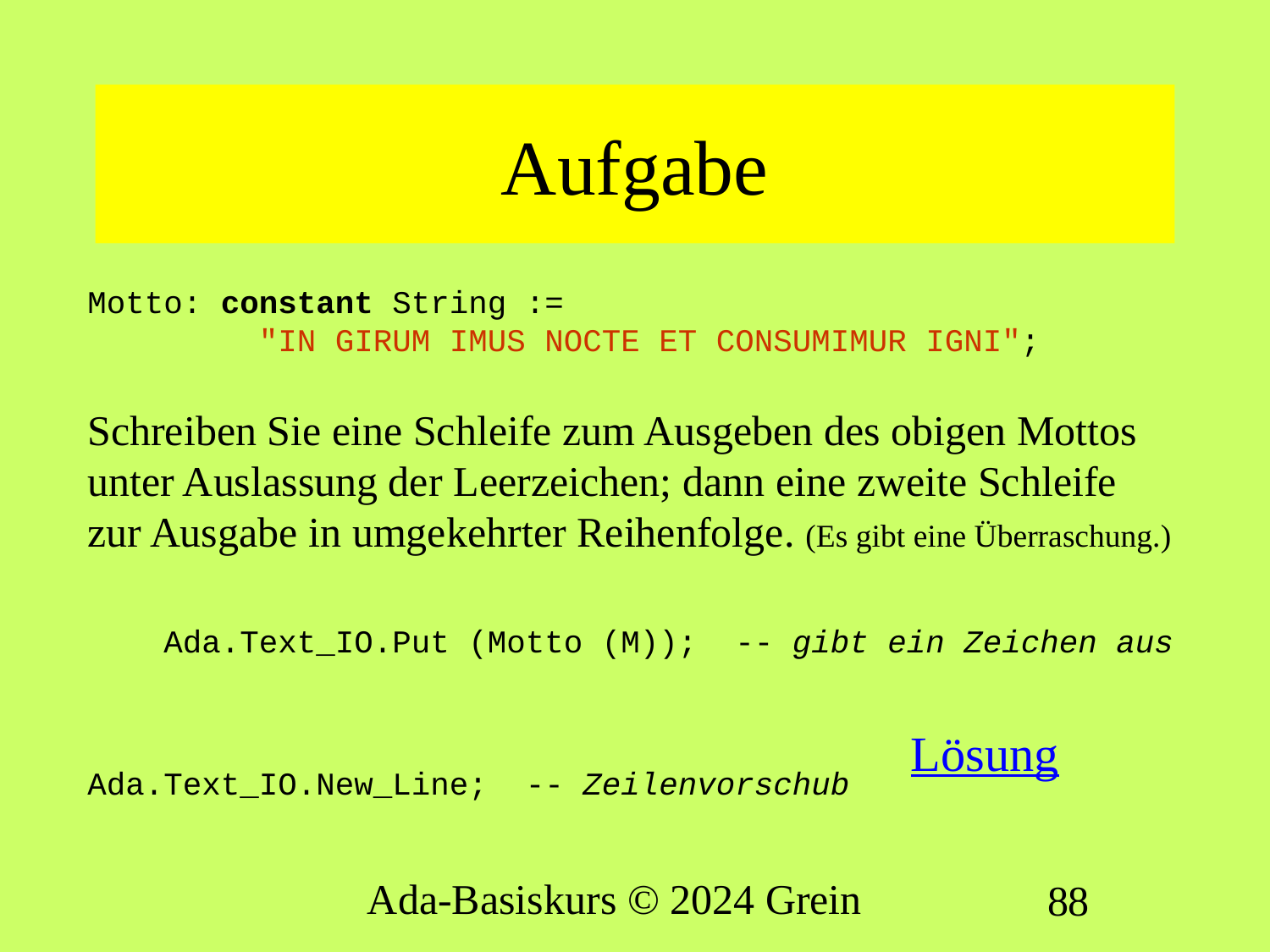

# Aufgabe
Motto: constant String :=
         "IN GIRUM IMUS NOCTE ET CONSUMIMUR IGNI";

Schreiben Sie eine Schleife zum Ausgeben des obigen Mottos unter Auslassung der Leerzeichen; dann eine zweite Schleife zur Ausgabe in umgekehrter Reihenfolge. (Es gibt eine Überraschung.)

    Ada.Text_IO.Put (Motto (M));  -- gibt ein Zeichen aus

Ada.Text_IO.New_Line;  -- Zeilenvorschub
Lösung
Ada-Basiskurs © 2024 Grein
88